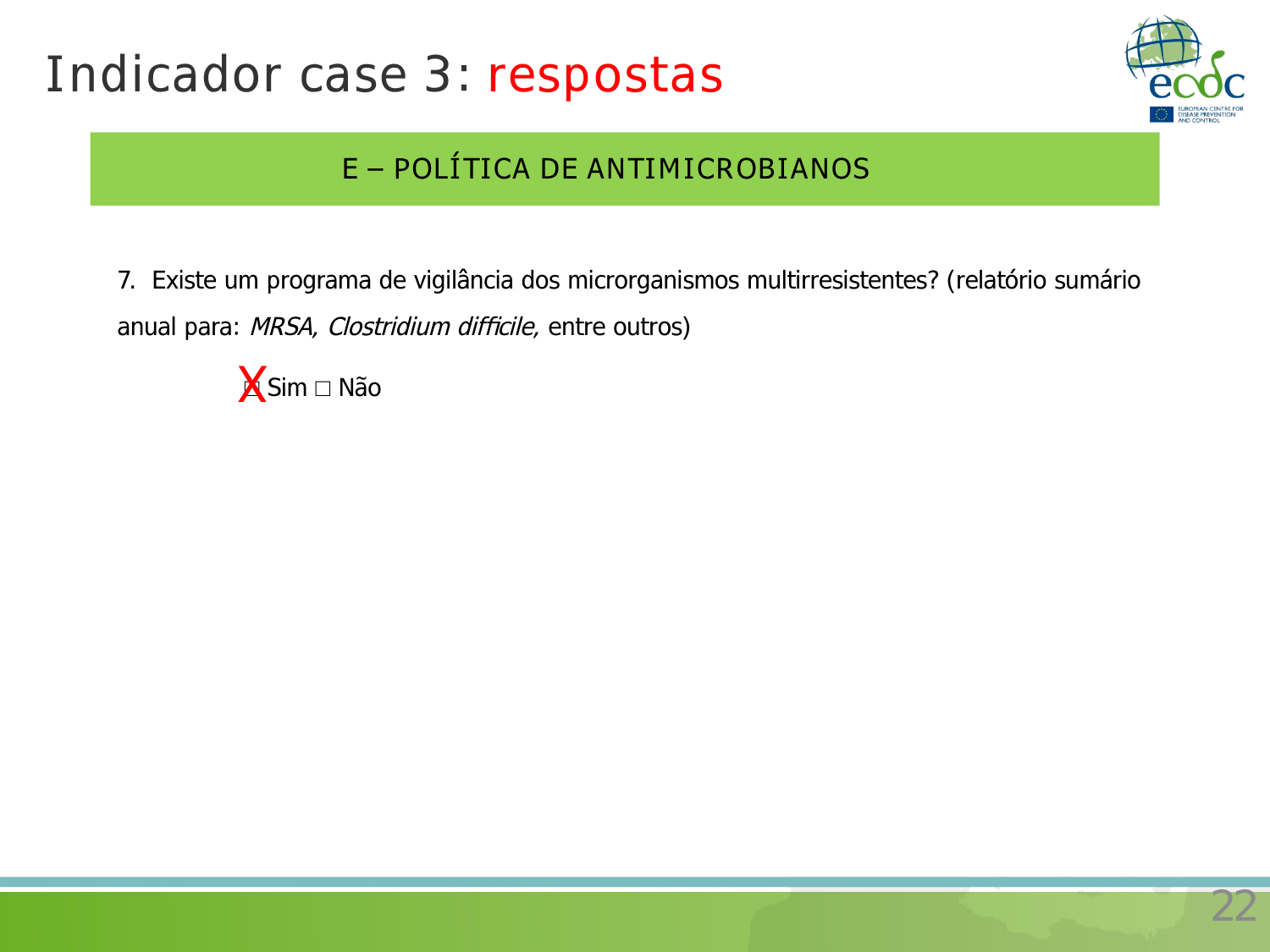

# Indicador case 3: respostas

E – POLÍTICA DE ANTIMICROBIANOS
7.  Existe um programa de vigilância dos microrganismos multirresistentes? (relatório sumário anual para: MRSA, Clostridium difficile, entre outros)
	□ Sim □ Não

X
22